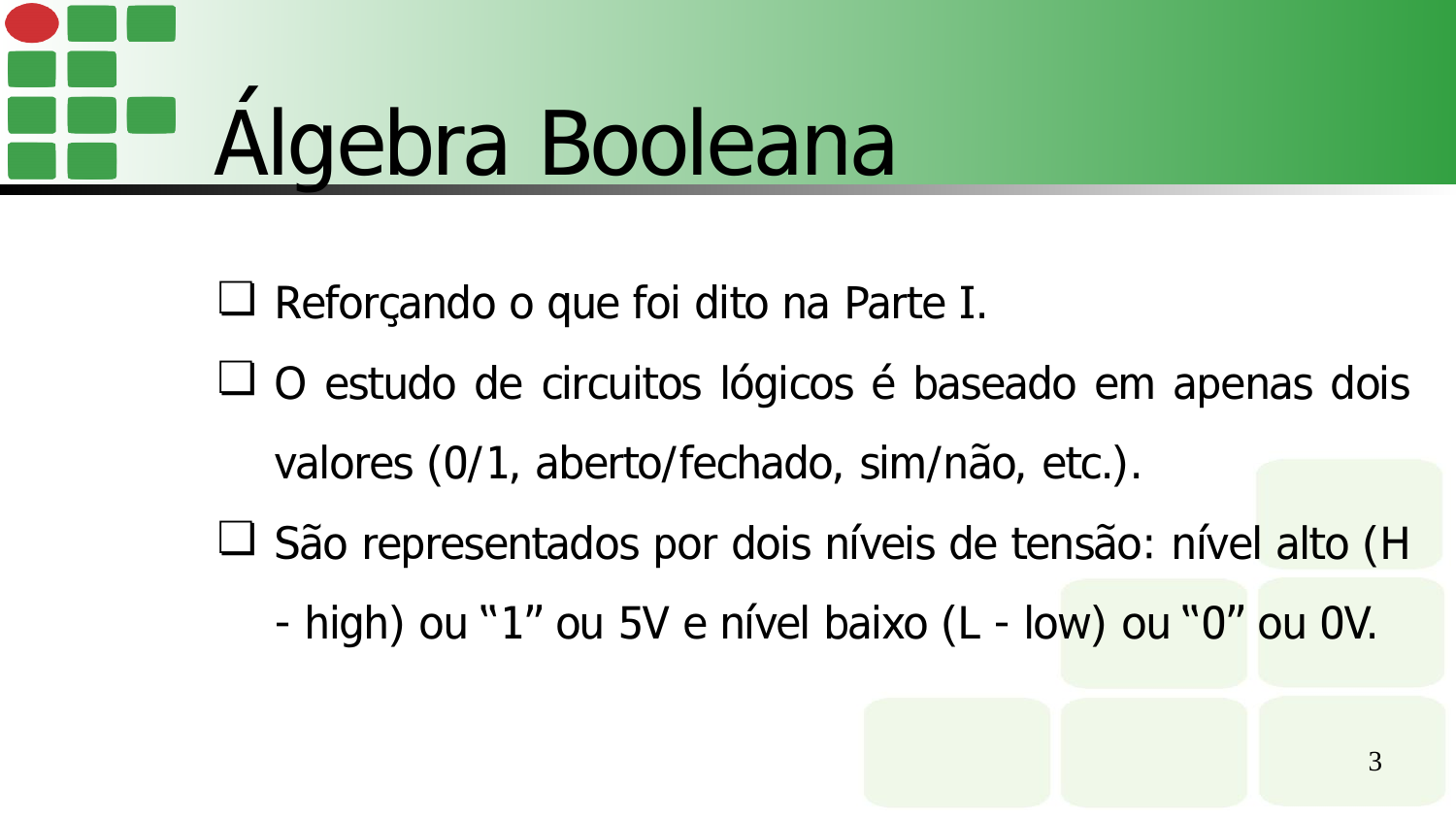

Álgebra Booleana
Reforçando o que foi dito na Parte I.
O estudo de circuitos lógicos é baseado em apenas dois valores (0/1, aberto/fechado, sim/não, etc.).
São representados por dois níveis de tensão: nível alto (H - high) ou “1” ou 5V e nível baixo (L - low) ou “0” ou 0V.
3